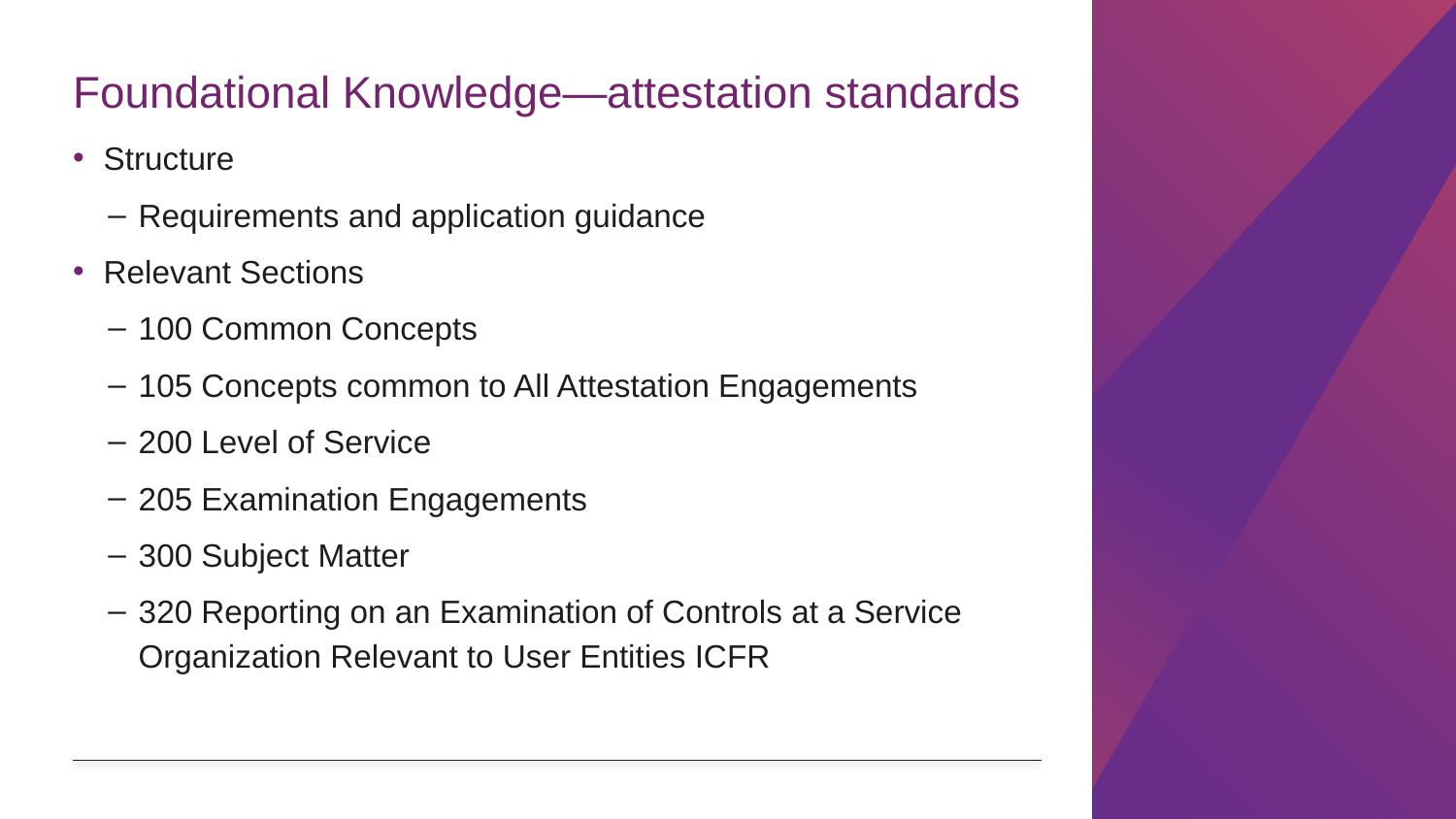

# Foundational Knowledge—attestation standards
Structure
Requirements and application guidance
Relevant Sections
100 Common Concepts
105 Concepts common to All Attestation Engagements
200 Level of Service
205 Examination Engagements
300 Subject Matter
320 Reporting on an Examination of Controls at a Service Organization Relevant to User Entities ICFR